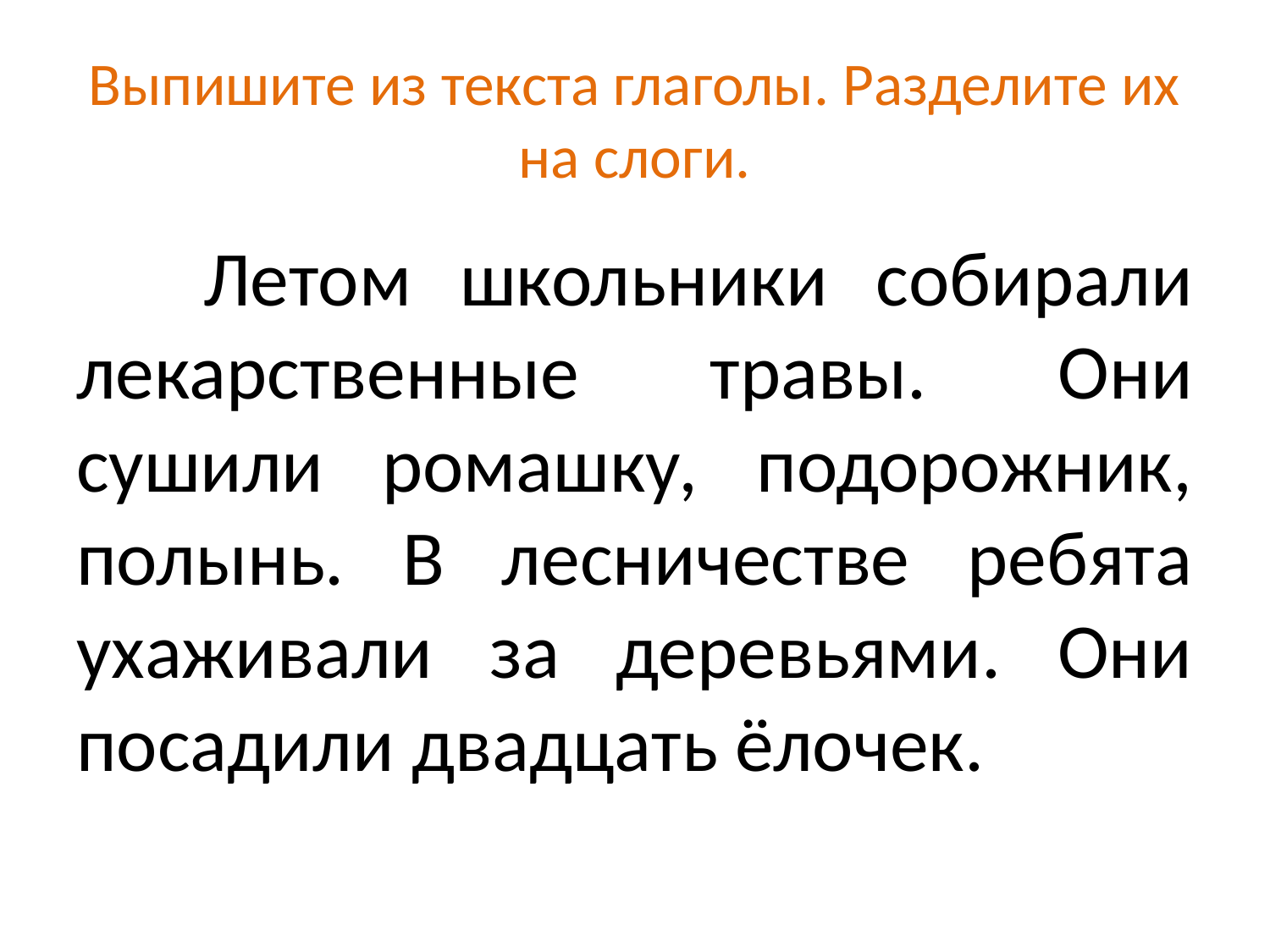

# Выпишите из текста глаголы. Разделите их на слоги.
	Летом школьники собирали лекарственные травы. Они сушили ромашку, подорожник, полынь. В лесничестве ребята ухаживали за деревьями. Они посадили двадцать ёлочек.